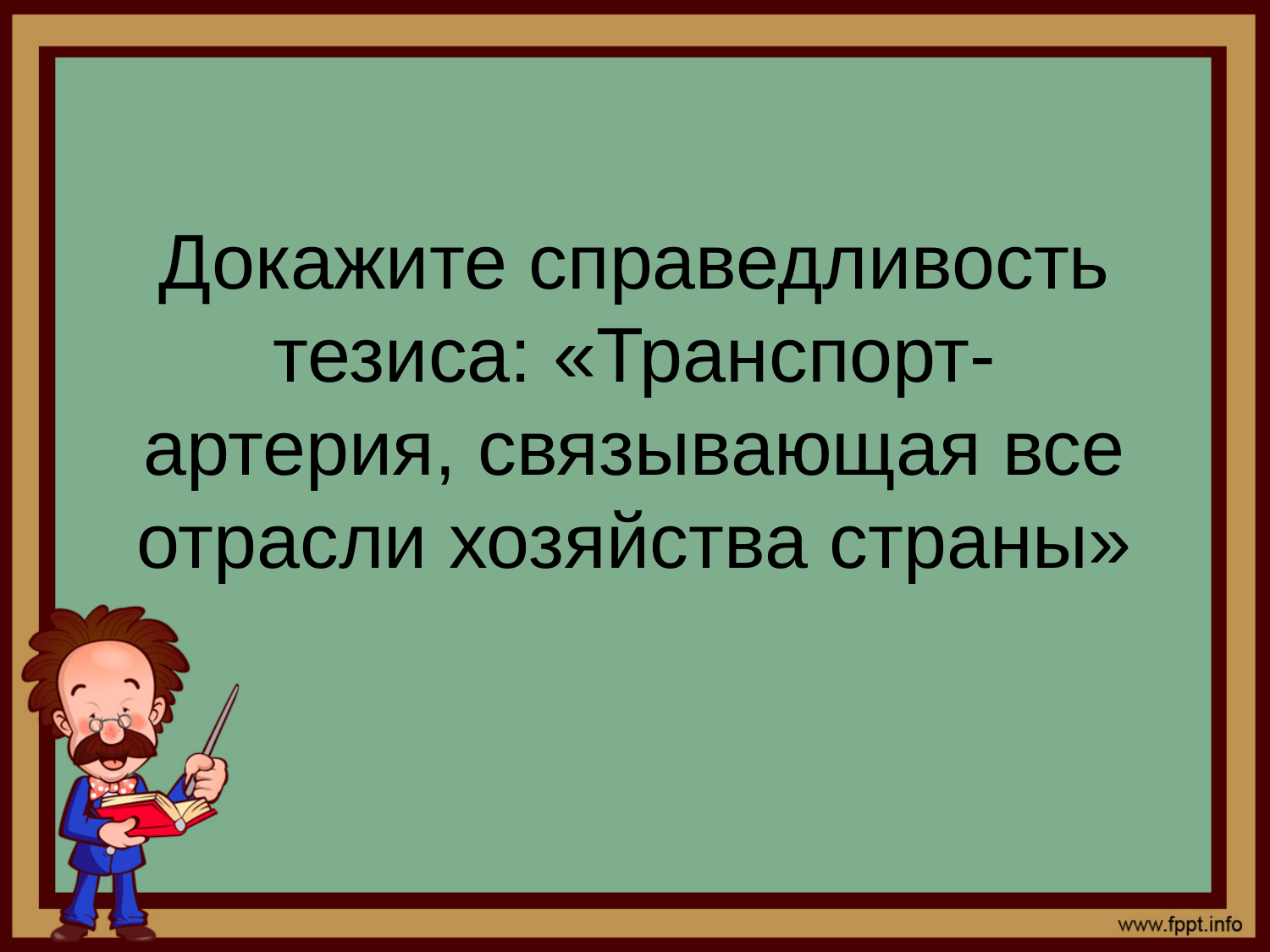

# Докажите справедливость тезиса: «Транспорт- артерия, связывающая все отрасли хозяйства страны»